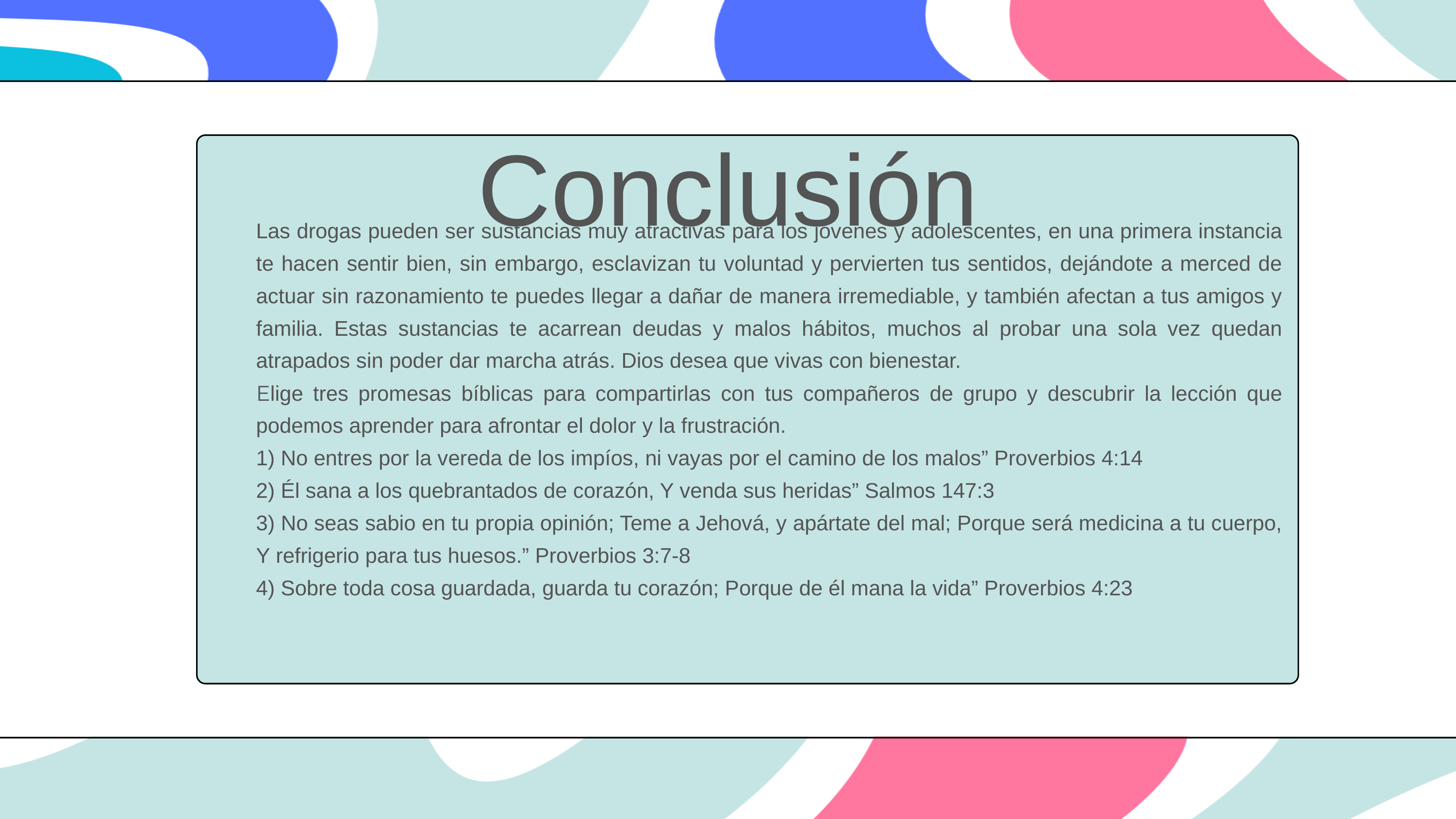

Conclusión
Las drogas pueden ser sustancias muy atractivas para los jóvenes y adolescentes, en una primera instancia te hacen sentir bien, sin embargo, esclavizan tu voluntad y pervierten tus sentidos, dejándote a merced de actuar sin razonamiento te puedes llegar a dañar de manera irremediable, y también afectan a tus amigos y familia. Estas sustancias te acarrean deudas y malos hábitos, muchos al probar una sola vez quedan atrapados sin poder dar marcha atrás. Dios desea que vivas con bienestar.
Elige tres promesas bíblicas para compartirlas con tus compañeros de grupo y descubrir la lección que podemos aprender para afrontar el dolor y la frustración.
1) No entres por la vereda de los impíos, ni vayas por el camino de los malos” Proverbios 4:14
2) Él sana a los quebrantados de corazón, Y venda sus heridas” Salmos 147:3
3) No seas sabio en tu propia opinión; Teme a Jehová, y apártate del mal; Porque será medicina a tu cuerpo, Y refrigerio para tus huesos.” Proverbios 3:7-8
4) Sobre toda cosa guardada, guarda tu corazón; Porque de él mana la vida” Proverbios 4:23